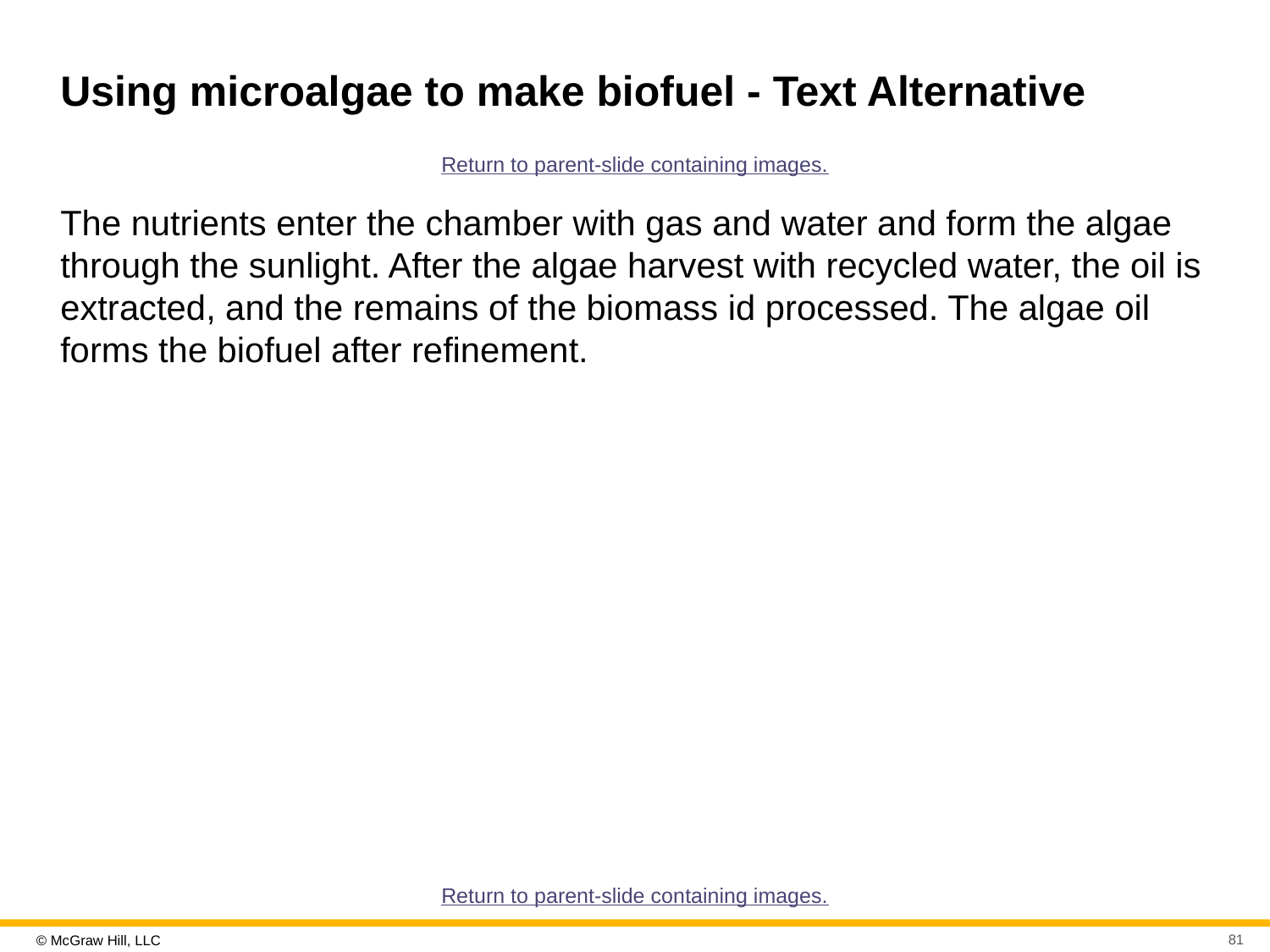

# Using microalgae to make biofuel - Text Alternative
Return to parent-slide containing images.
The nutrients enter the chamber with gas and water and form the algae through the sunlight. After the algae harvest with recycled water, the oil is extracted, and the remains of the biomass id processed. The algae oil forms the biofuel after refinement.
Return to parent-slide containing images.
81